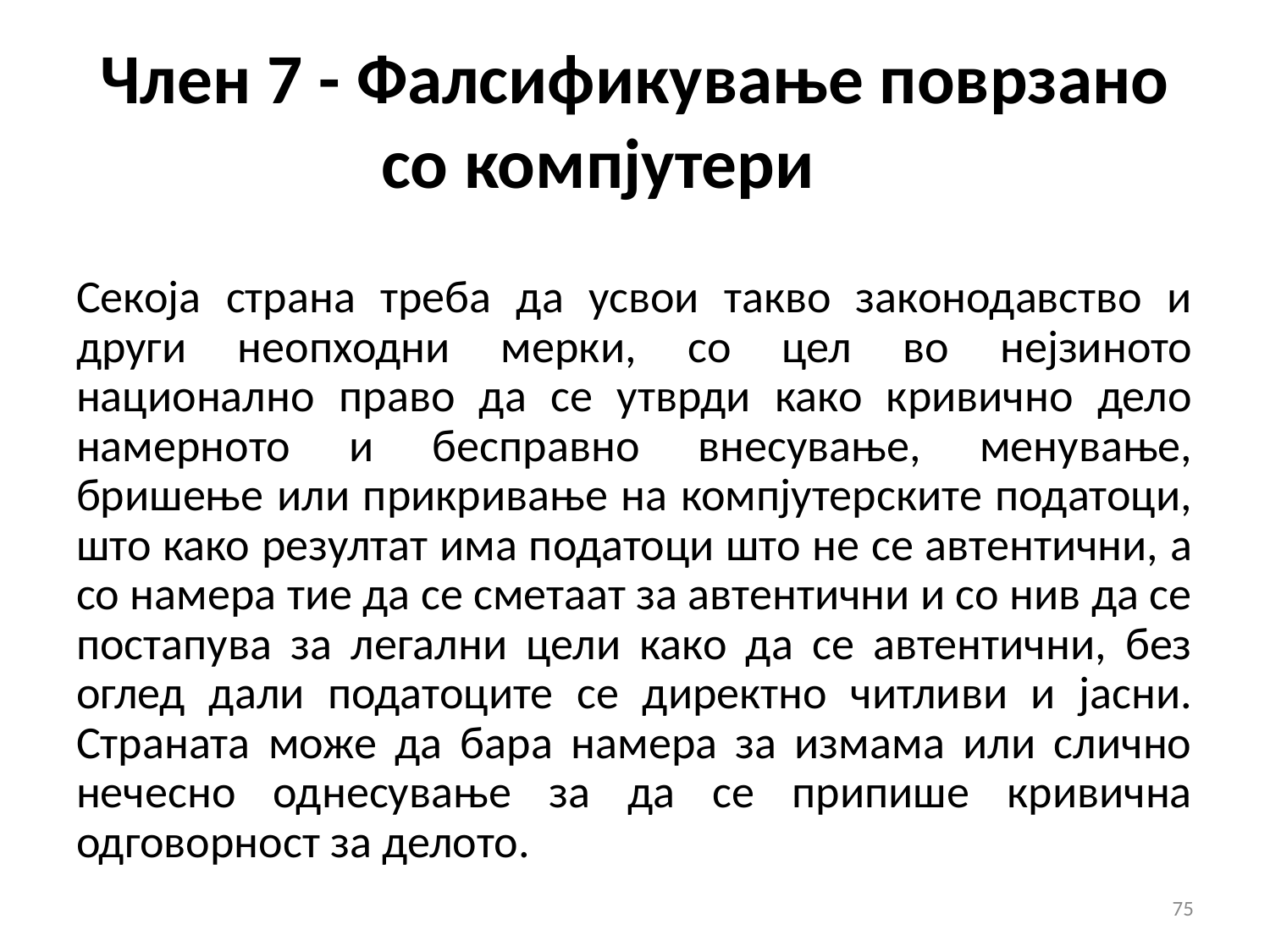

# Член 7 - Фалсификување поврзано со компјутери
Секоја страна треба да усвои такво законодавство и други неопходни мерки, со цел во нејзиното национално право да се утврди како кривично дело намерното и бесправно внесување, менување, бришење или прикривање на компјутерските податоци, што како резултат има податоци што не се автентични, а со намера тие да се сметаат за автентични и со нив да се постапува за легални цели како да се автентични, без оглед дали податоците се директно читливи и јасни. Страната може да бара намера за измама или слично нечесно однесување за да се припише кривична одговорност за делото.
75